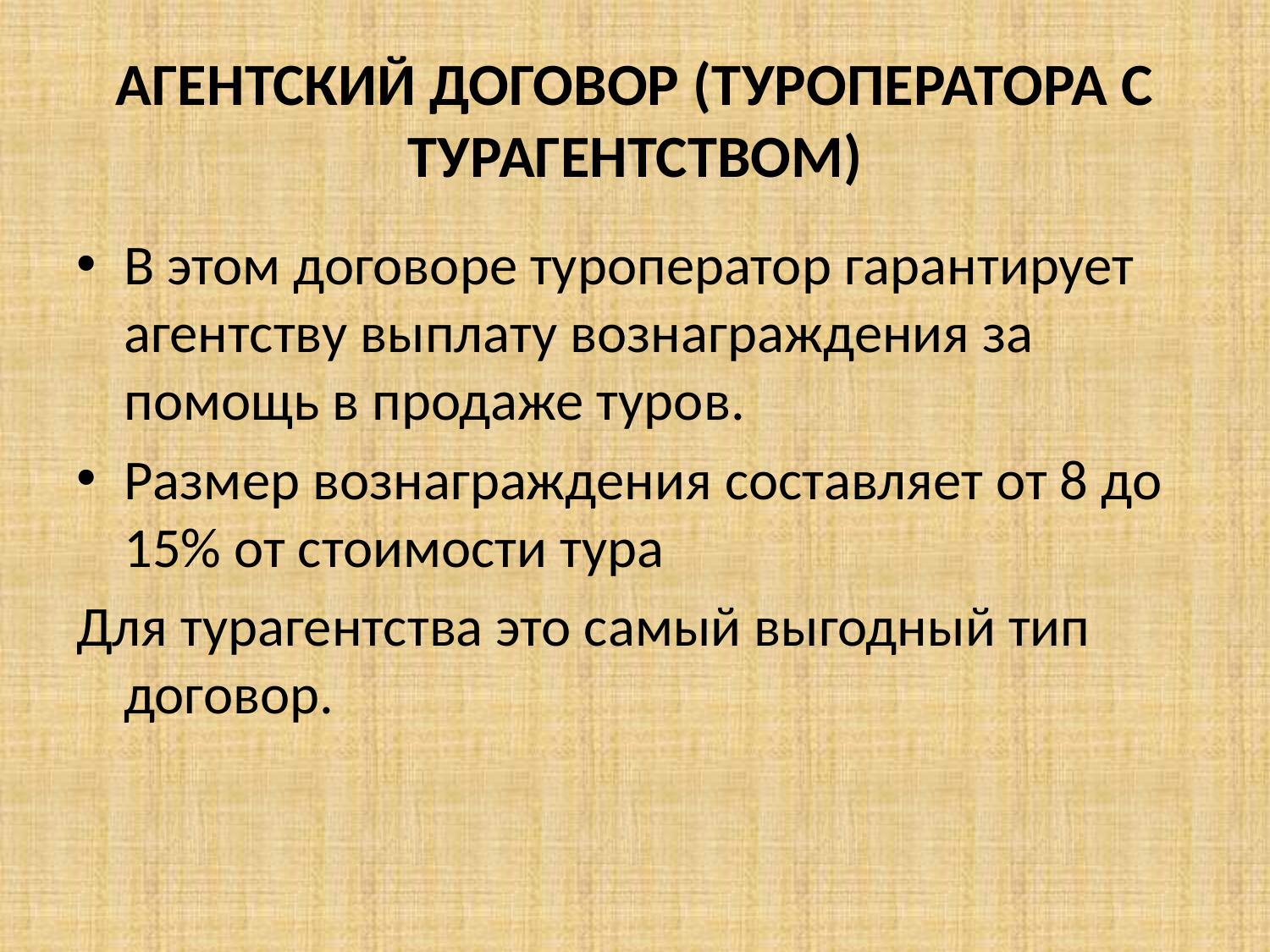

# АГЕНТСКИЙ ДОГОВОР (ТУРОПЕРАТОРА С ТУРАГЕНТСТВОМ)
В этом договоре туроператор гарантирует агентству выплату вознаграждения за помощь в продаже туров.
Размер вознаграждения составляет от 8 до 15% от стоимости тура
Для турагентства это самый выгодный тип договор.